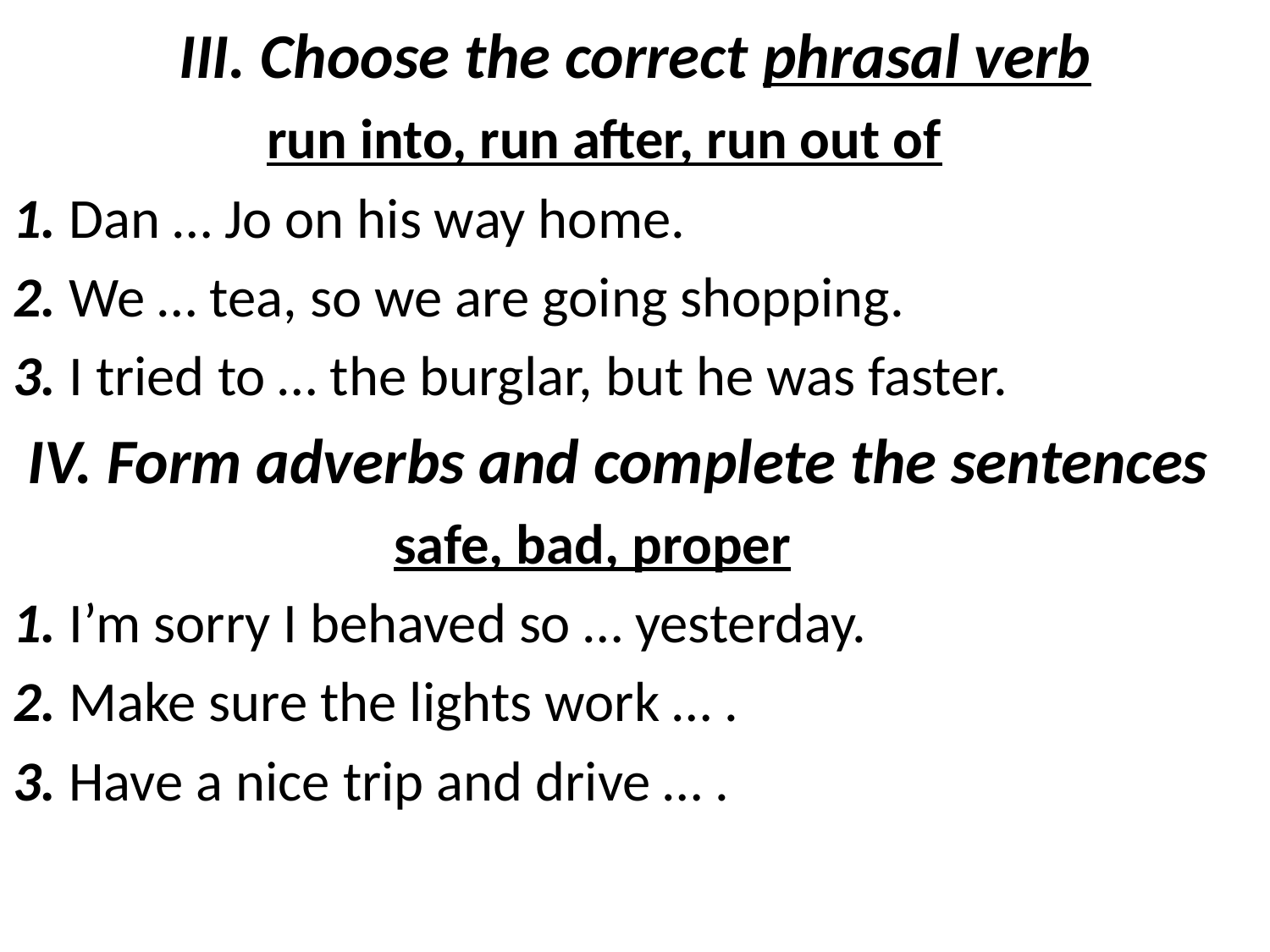

# III. Choose the correct phrasal verb
                    run into, run after, run out of
1. Dan … Jo on his way home.
2. We … tea, so we are going shopping.
3. I tried to … the burglar, but he was faster.
 IV. Form adverbs and complete the sentences
                              safe, bad, proper
1. I’m sorry I behaved so … yesterday.
2. Make sure the lights work … .
3. Have a nice trip and drive … .